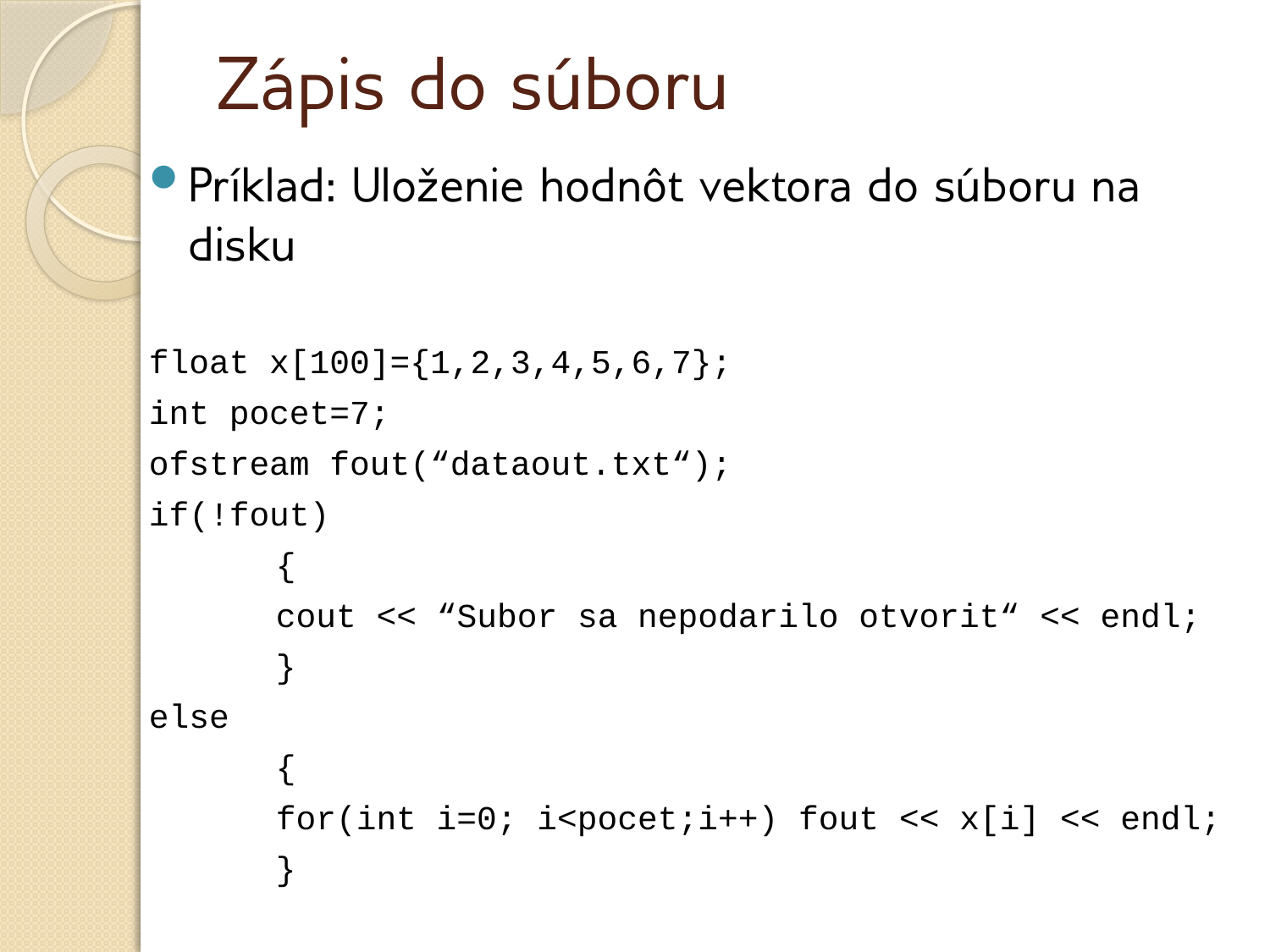

# Zápis do súboru
Príklad: Uloženie hodnôt vektora do súboru na disku
float x[100]={1,2,3,4,5,6,7};
int pocet=7;
ofstream fout(“dataout.txt“);
if(!fout)
	{
	cout << “Subor sa nepodarilo otvorit“ << endl;
	}
else
	{
	for(int i=0; i<pocet;i++) fout << x[i] << endl;
	}